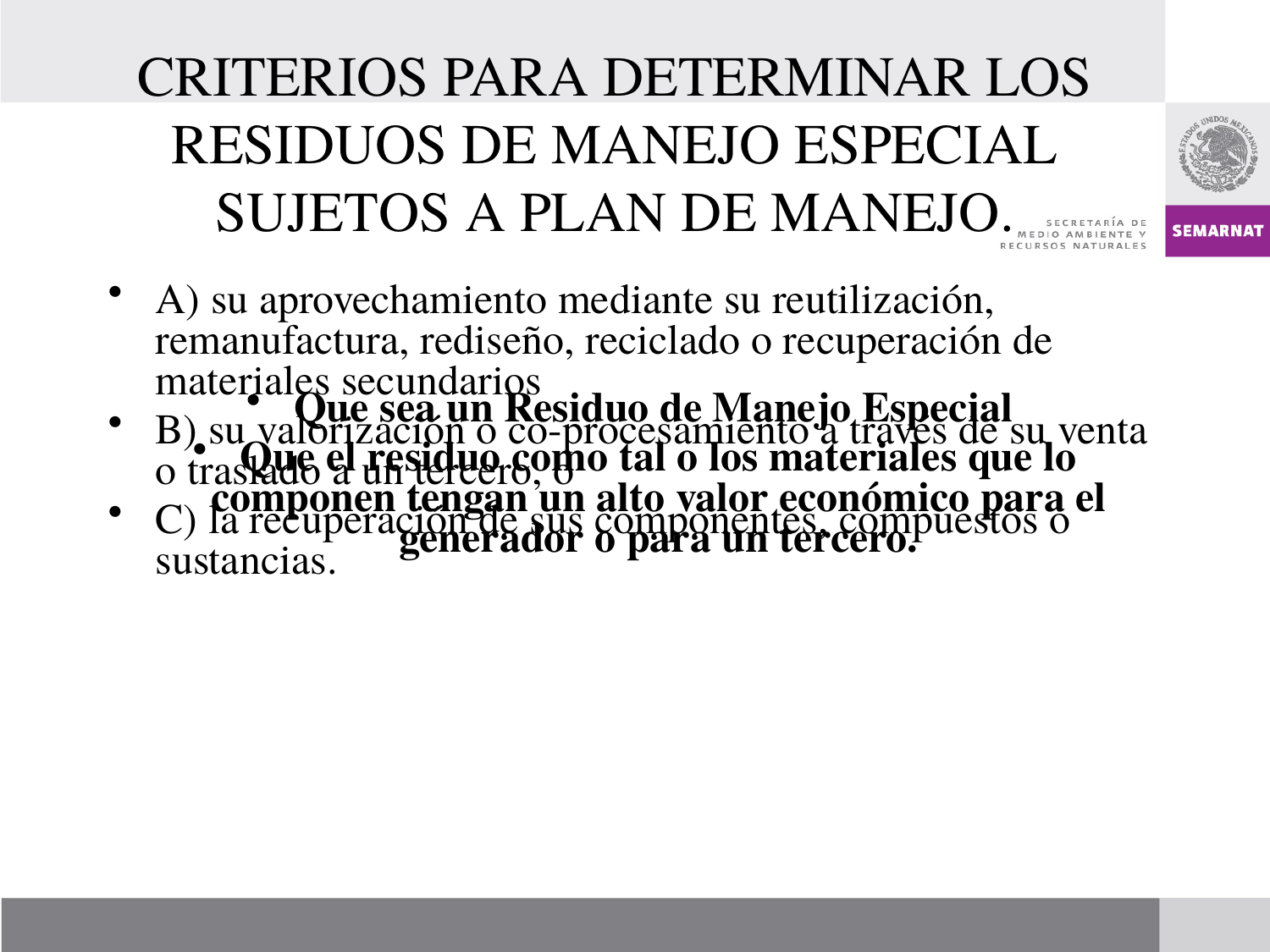

# CRITERIOS PARA DETERMINAR LOS RESIDUOS DE MANEJO ESPECIAL SUJETOS A PLAN DE MANEJO.

Que sea un Residuo de Manejo Especial
Que el residuo como tal o los materiales que lo componen tengan un alto valor económico para el generador o para un tercero.

A) su aprovechamiento mediante su reutilización, remanufactura, rediseño, reciclado o recuperación de materiales secundarios
B) su valorización o co-procesamiento a través de su venta o traslado a un tercero, o
C) la recuperación de sus componentes, compuestos o sustancias.